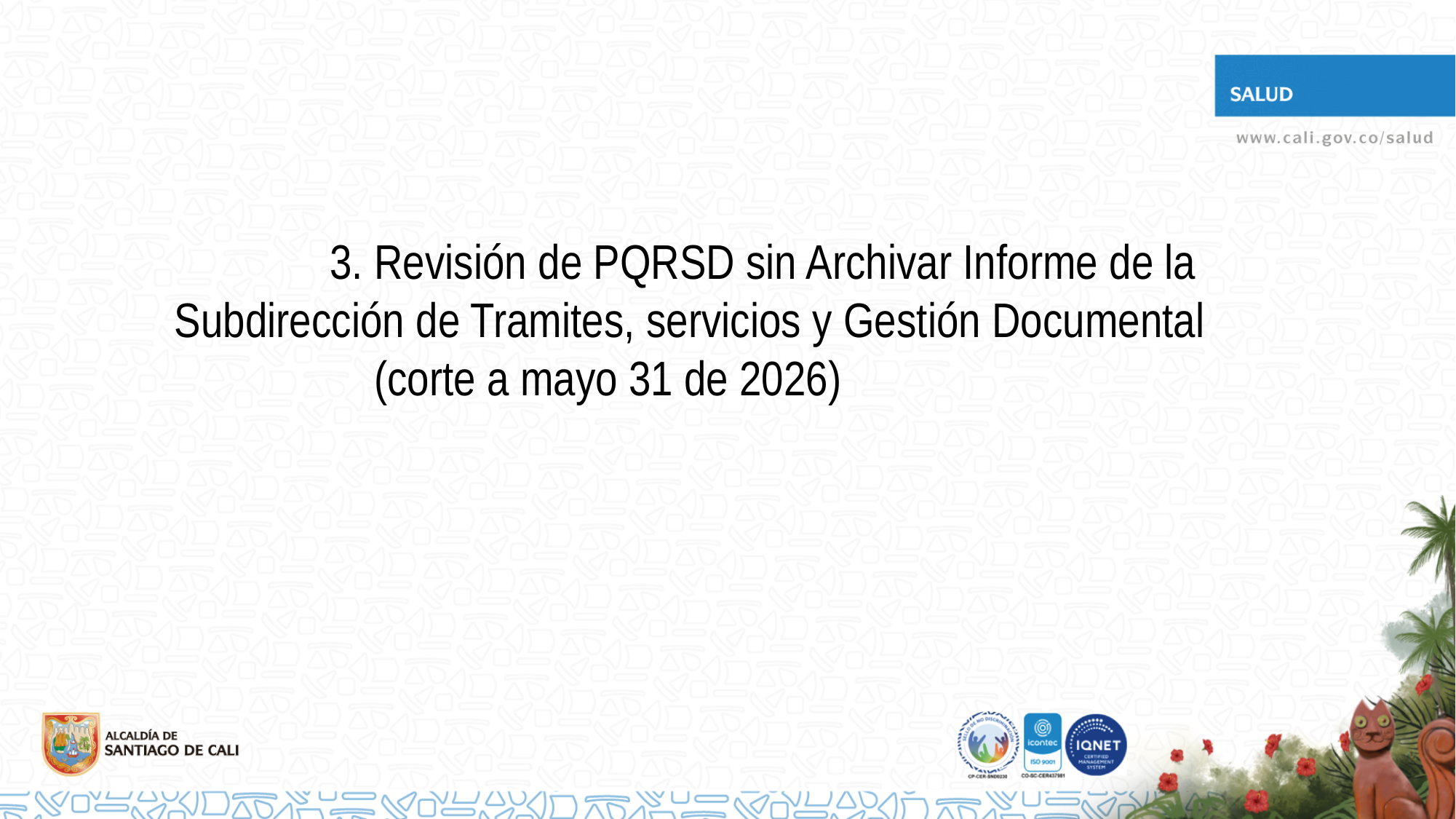

3. Revisión de PQRSD sin Archivar Informe de la Subdirección de Tramites, servicios y Gestión Documental
    (corte a mayo 31 de 2026)